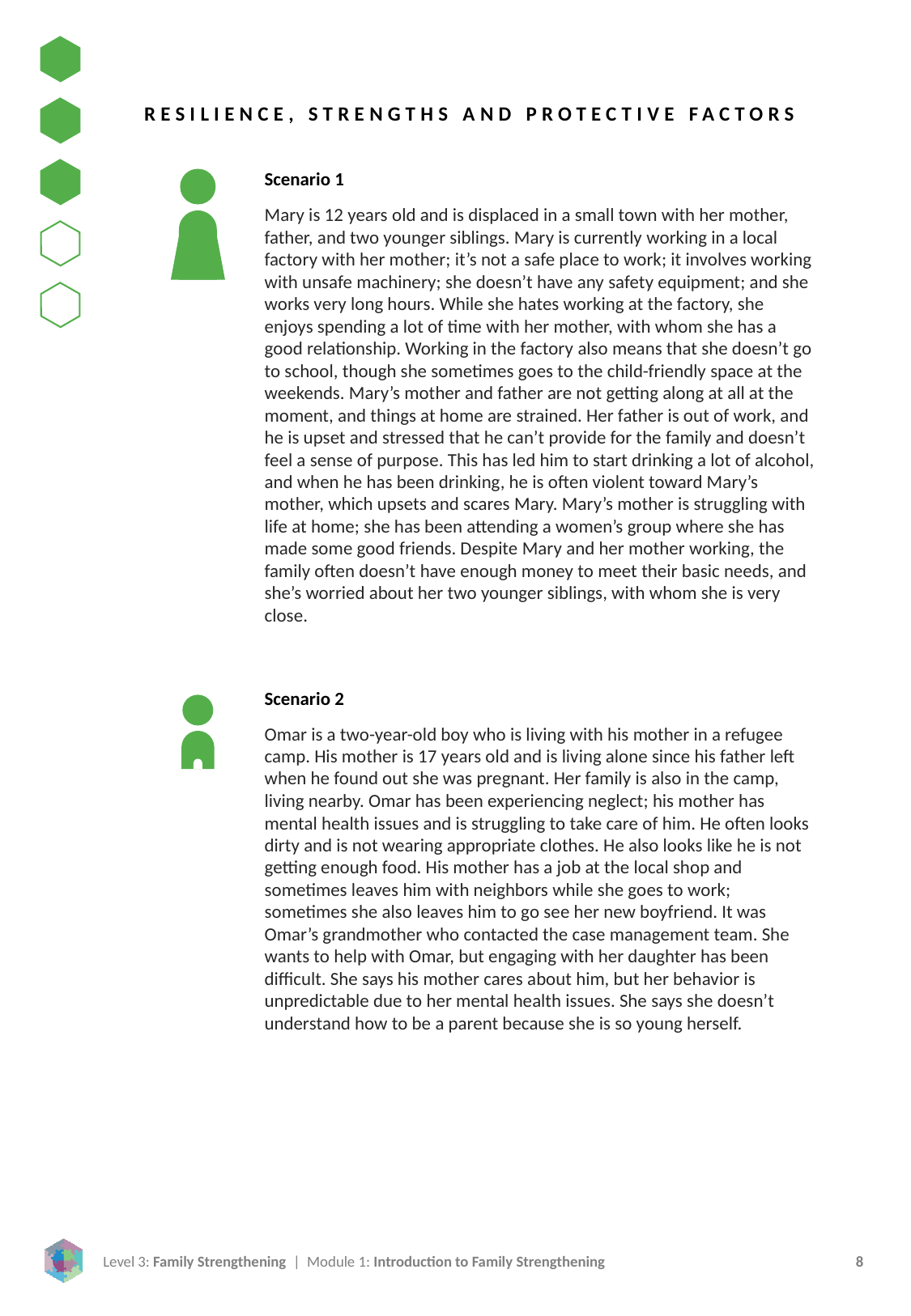

RESILIENCE, STRENGTHS AND PROTECTIVE FACTORS

Scenario 1
Mary is 12 years old and is displaced in a small town with her mother, father, and two younger siblings. Mary is currently working in a local factory with her mother; it’s not a safe place to work; it involves working with unsafe machinery; she doesn’t have any safety equipment; and she works very long hours. While she hates working at the factory, she enjoys spending a lot of time with her mother, with whom she has a good relationship. Working in the factory also means that she doesn’t go to school, though she sometimes goes to the child-friendly space at the weekends. Mary’s mother and father are not getting along at all at the moment, and things at home are strained. Her father is out of work, and he is upset and stressed that he can’t provide for the family and doesn’t feel a sense of purpose. This has led him to start drinking a lot of alcohol, and when he has been drinking, he is often violent toward Mary’s mother, which upsets and scares Mary. Mary’s mother is struggling with life at home; she has been attending a women’s group where she has made some good friends. Despite Mary and her mother working, the family often doesn’t have enough money to meet their basic needs, and she’s worried about her two younger siblings, with whom she is very close.

Scenario 2
Omar is a two-year-old boy who is living with his mother in a refugee camp. His mother is 17 years old and is living alone since his father left when he found out she was pregnant. Her family is also in the camp, living nearby. Omar has been experiencing neglect; his mother has mental health issues and is struggling to take care of him. He often looks dirty and is not wearing appropriate clothes. He also looks like he is not getting enough food. His mother has a job at the local shop and sometimes leaves him with neighbors while she goes to work; sometimes she also leaves him to go see her new boyfriend. It was Omar’s grandmother who contacted the case management team. She wants to help with Omar, but engaging with her daughter has been difficult. She says his mother cares about him, but her behavior is unpredictable due to her mental health issues. She says she doesn’t understand how to be a parent because she is so young herself.